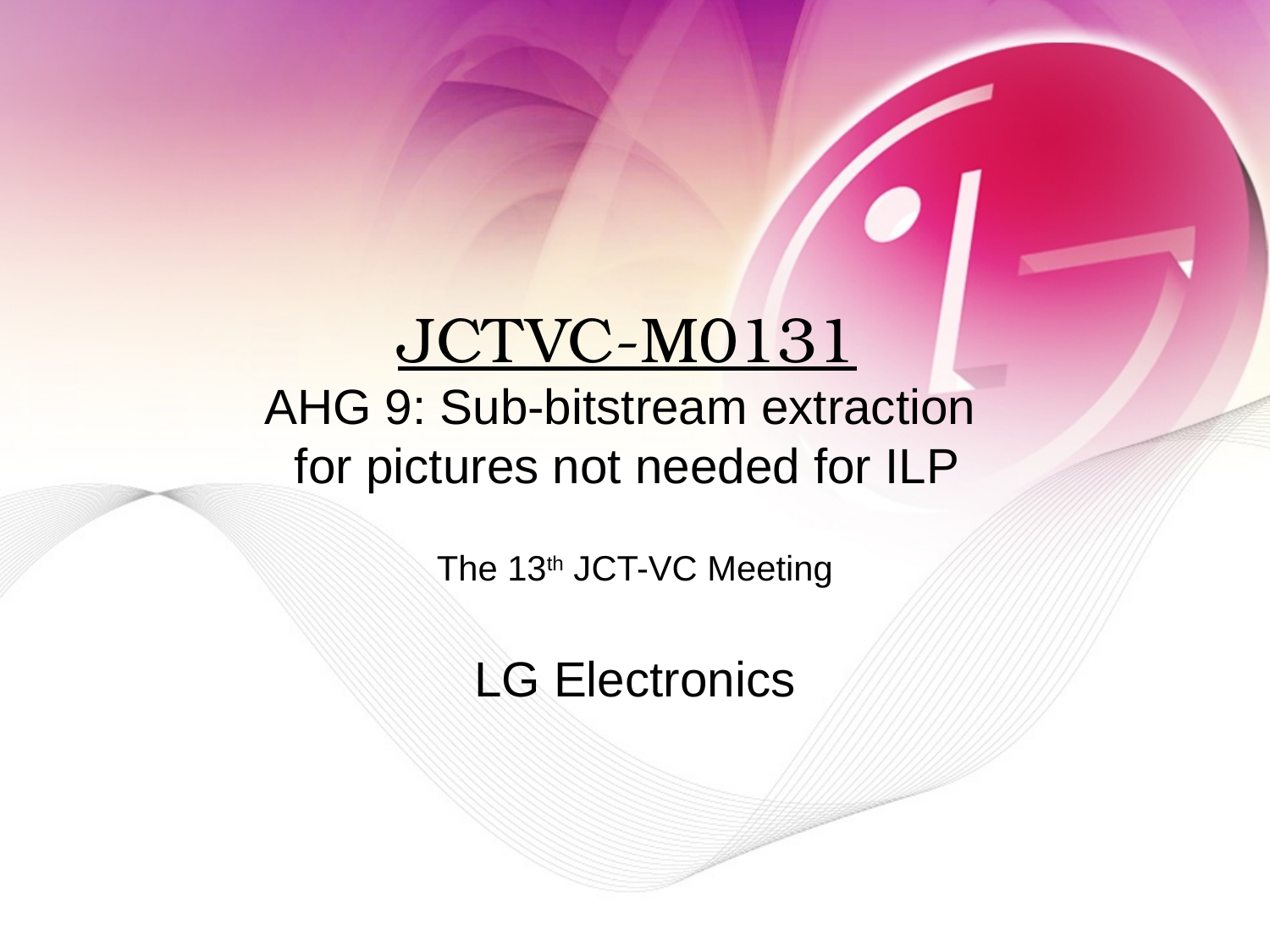

# JCTVC-M0131 AHG 9: Sub-bitstream extraction for pictures not needed for ILP
The 13th JCT-VC Meeting

LG Electronics